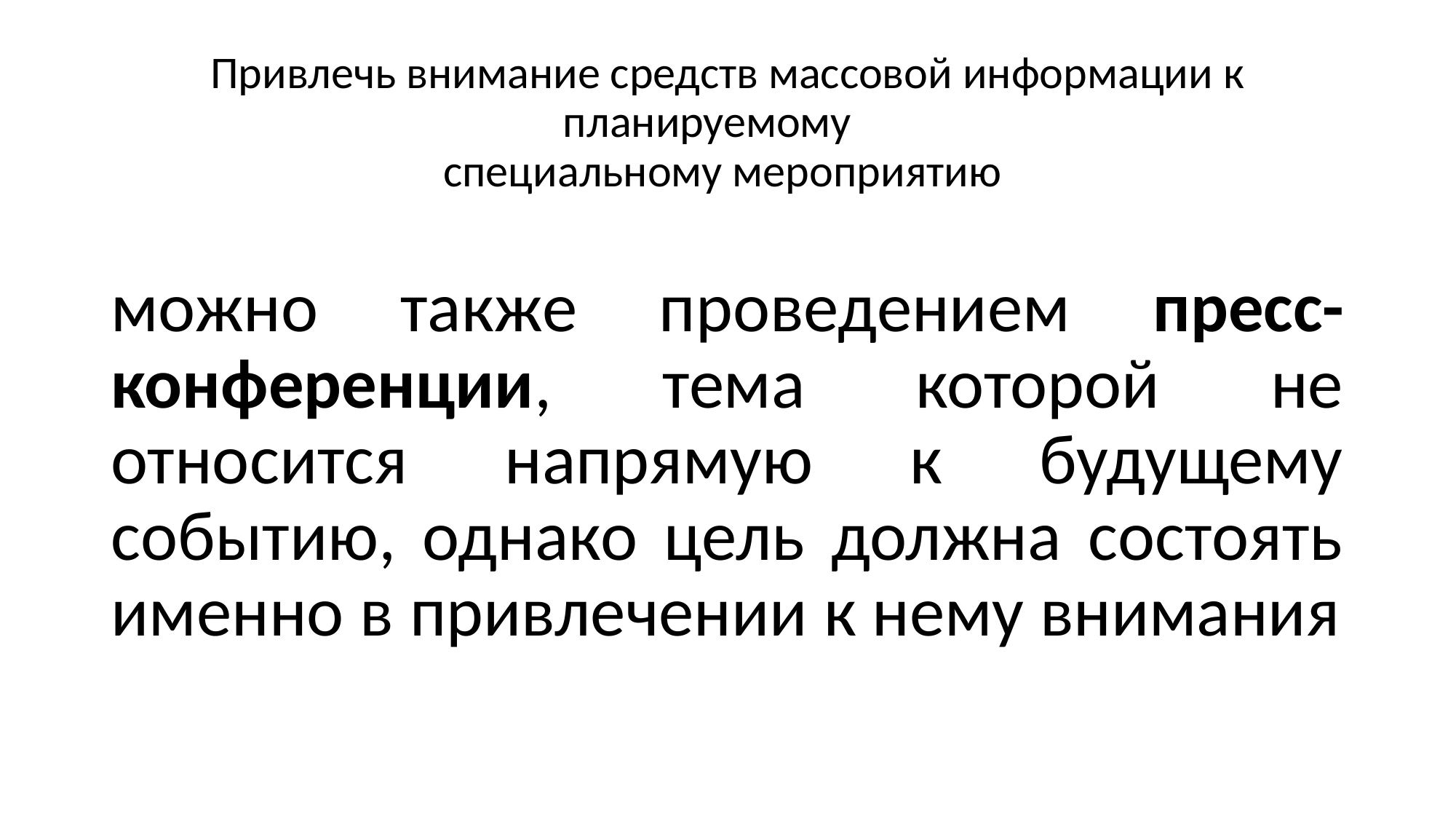

# Привлечь внимание средств массовой информации к планируемому специальному мероприятию
можно также проведением пресс-конференции, тема которой не относится напрямую к будущему событию, однако цель должна состоять именно в привлечении к нему внимания